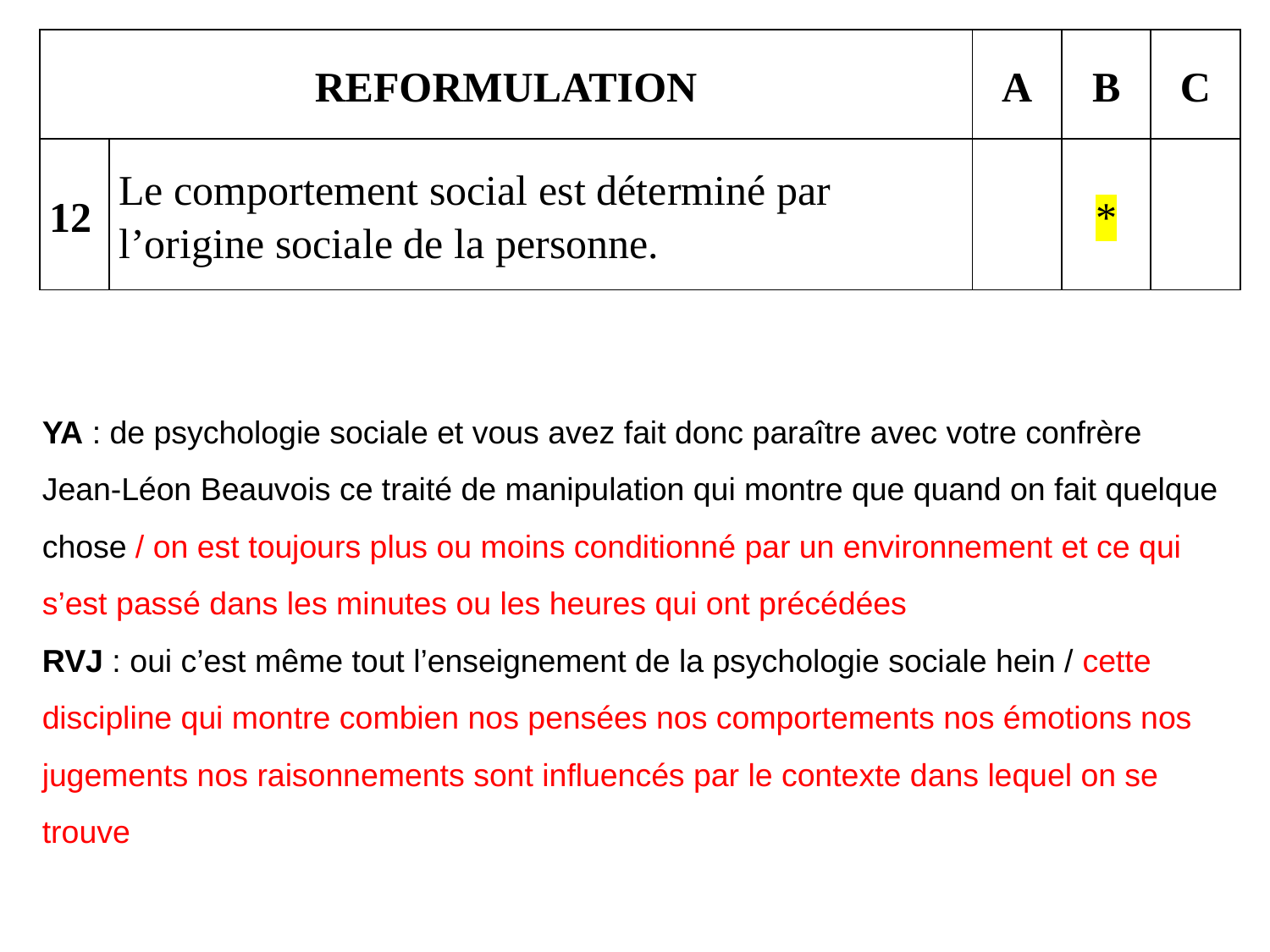

| Reformulation |  | А | В | C |
| --- | --- | --- | --- | --- |
| 12 | Le comportement social est déterminé par l’origine sociale de la personne. |  | \* |  |
YA : de psychologie sociale et vous avez fait donc paraître avec votre confrère Jean-Léon Beauvois ce traité de manipulation qui montre que quand on fait quelque chose / on est toujours plus ou moins conditionné par un environnement et ce qui s’est passé dans les minutes ou les heures qui ont précédées
RVJ : oui c’est même tout l’enseignement de la psychologie sociale hein / cette discipline qui montre combien nos pensées nos comportements nos émotions nos jugements nos raisonnements sont influencés par le contexte dans lequel on se trouve